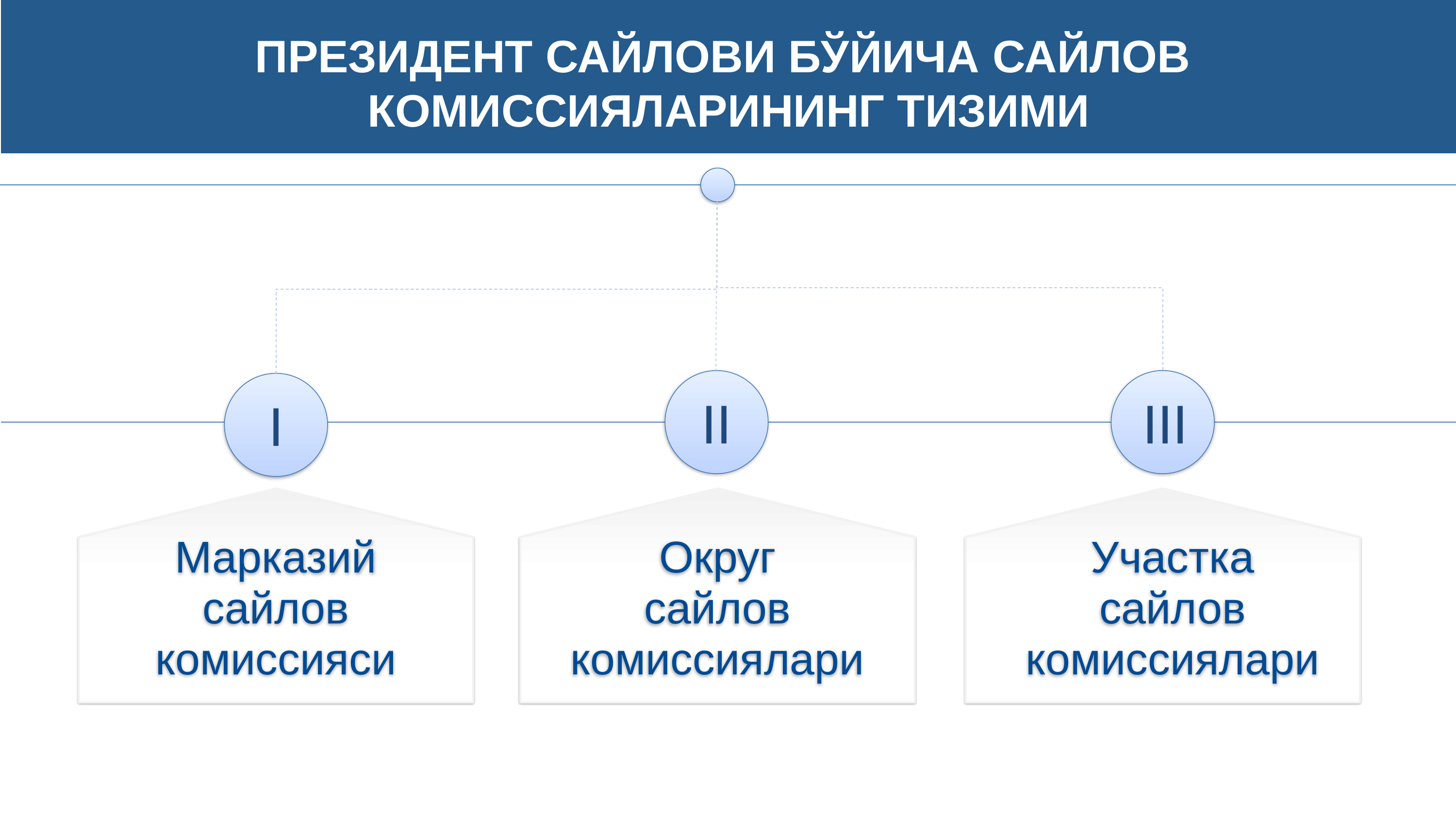

ПРЕЗИДЕНТ САЙЛОВИ БЎЙИЧА САЙЛОВ
КОМИССИЯЛАРИНИНГ ТИЗИМИ

II
III
I

Марказий сайлов комиссияси
Округ
сайлов комиссиялари
Участка
сайлов комиссиялари